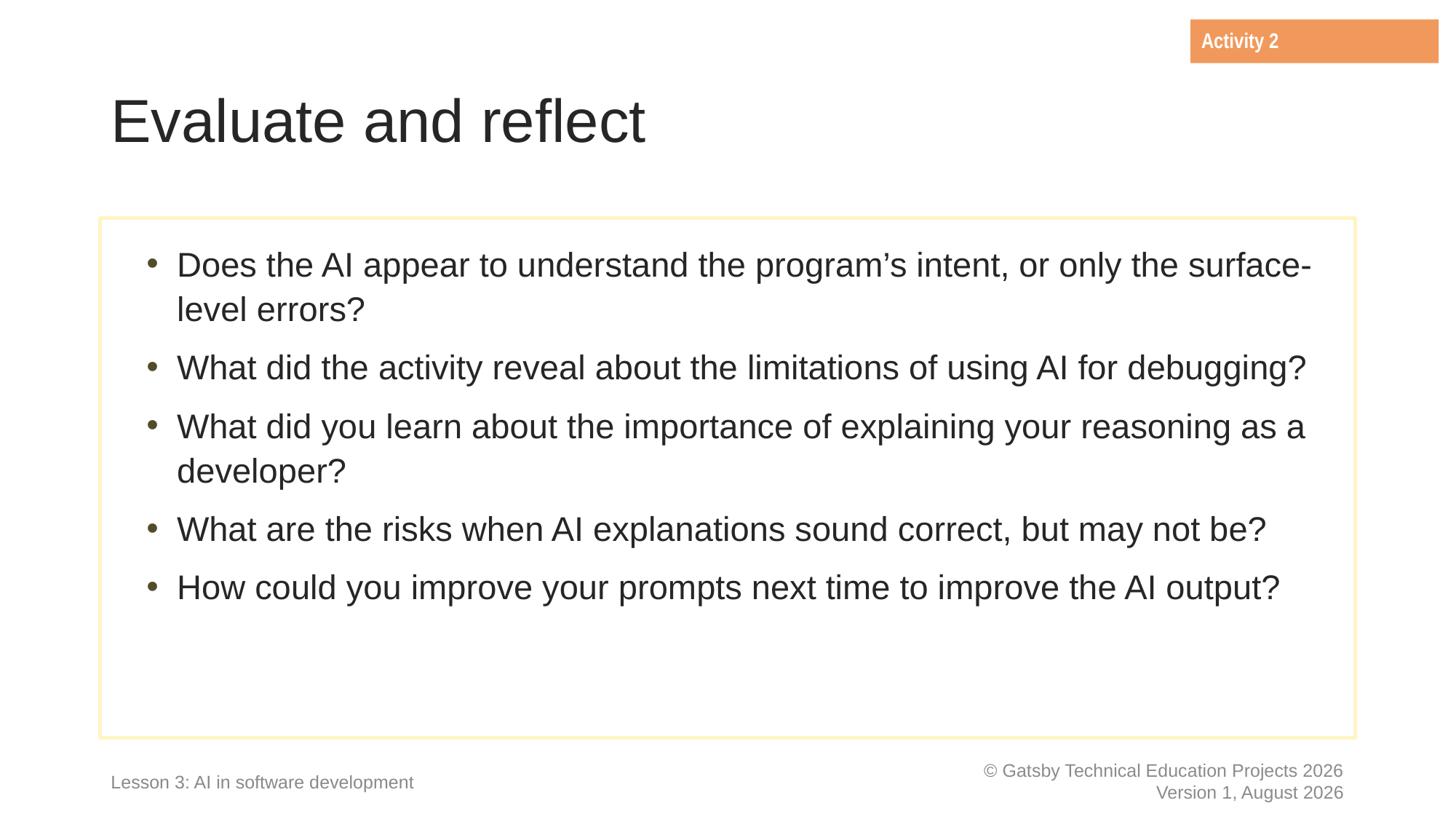

Activity 2
# Evaluate and reflect
Does the AI appear to understand the program’s intent, or only the surface-level errors?
What did the activity reveal about the limitations of using AI for debugging?
What did you learn about the importance of explaining your reasoning as a developer?
What are the risks when AI explanations sound correct, but may not be?
How could you improve your prompts next time to improve the AI output?

Lesson 3: AI in software development